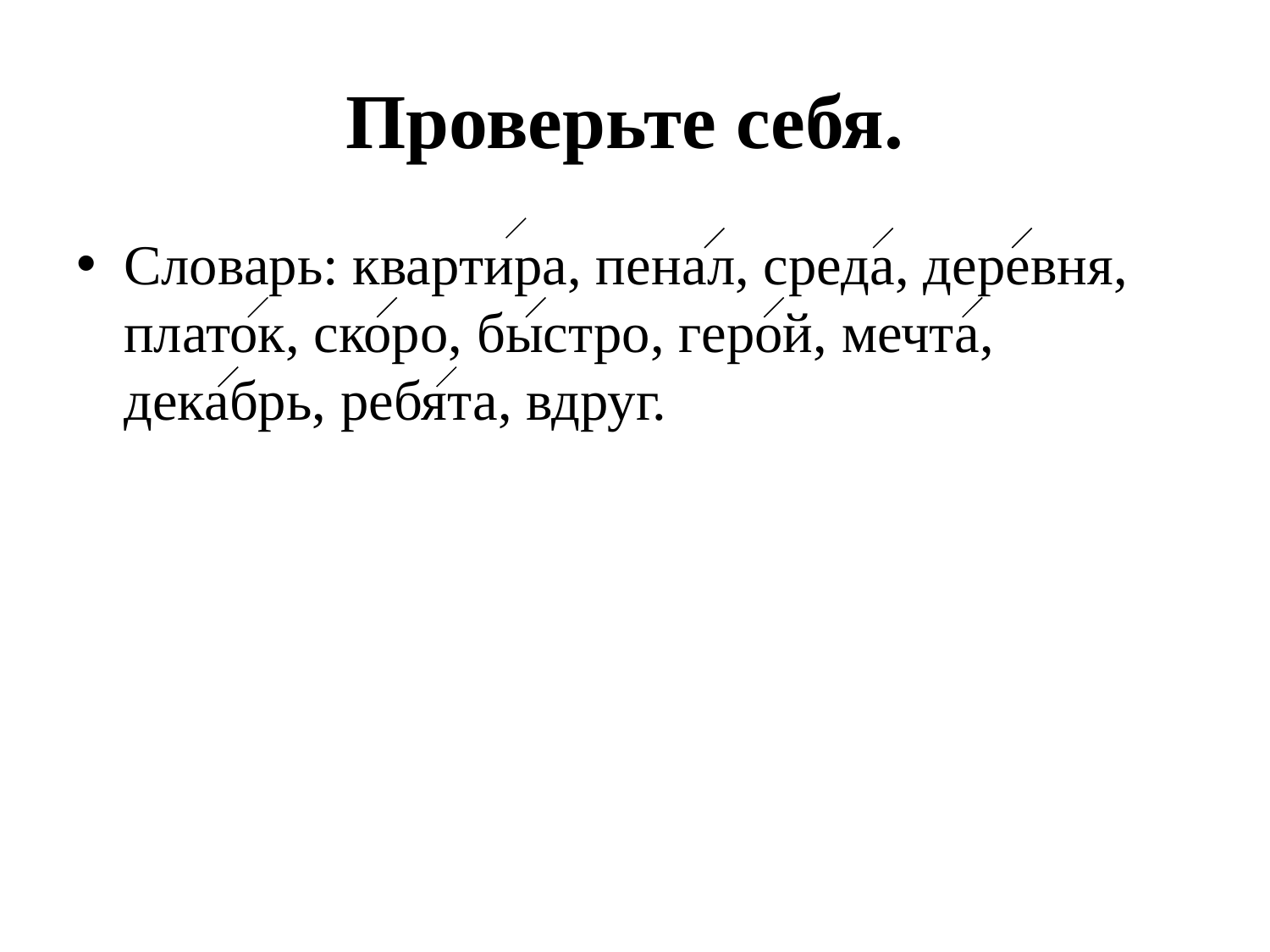

# Проверьте себя.
Словарь: квартира, пенал, среда, деревня, платок, скоро, быстро, герой, мечта, декабрь, ребята, вдруг.